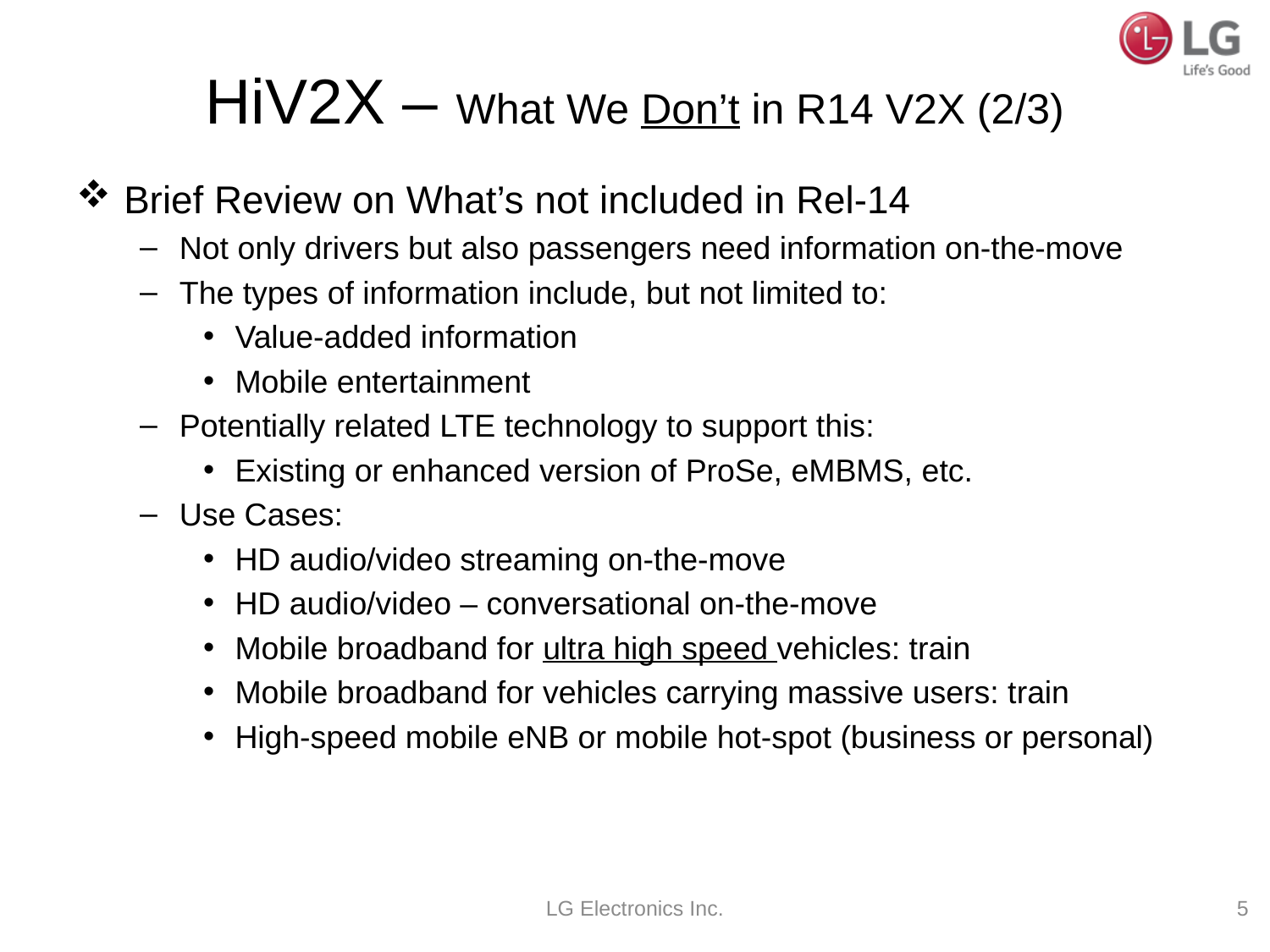

# HiV2X – What We Don’t in R14 V2X (2/3)
Brief Review on What’s not included in Rel-14
Not only drivers but also passengers need information on-the-move
The types of information include, but not limited to:
Value-added information
Mobile entertainment
Potentially related LTE technology to support this:
Existing or enhanced version of ProSe, eMBMS, etc.
Use Cases:
HD audio/video streaming on-the-move
HD audio/video – conversational on-the-move
Mobile broadband for ultra high speed vehicles: train
Mobile broadband for vehicles carrying massive users: train
High-speed mobile eNB or mobile hot-spot (business or personal)

LG Electronics Inc.
5